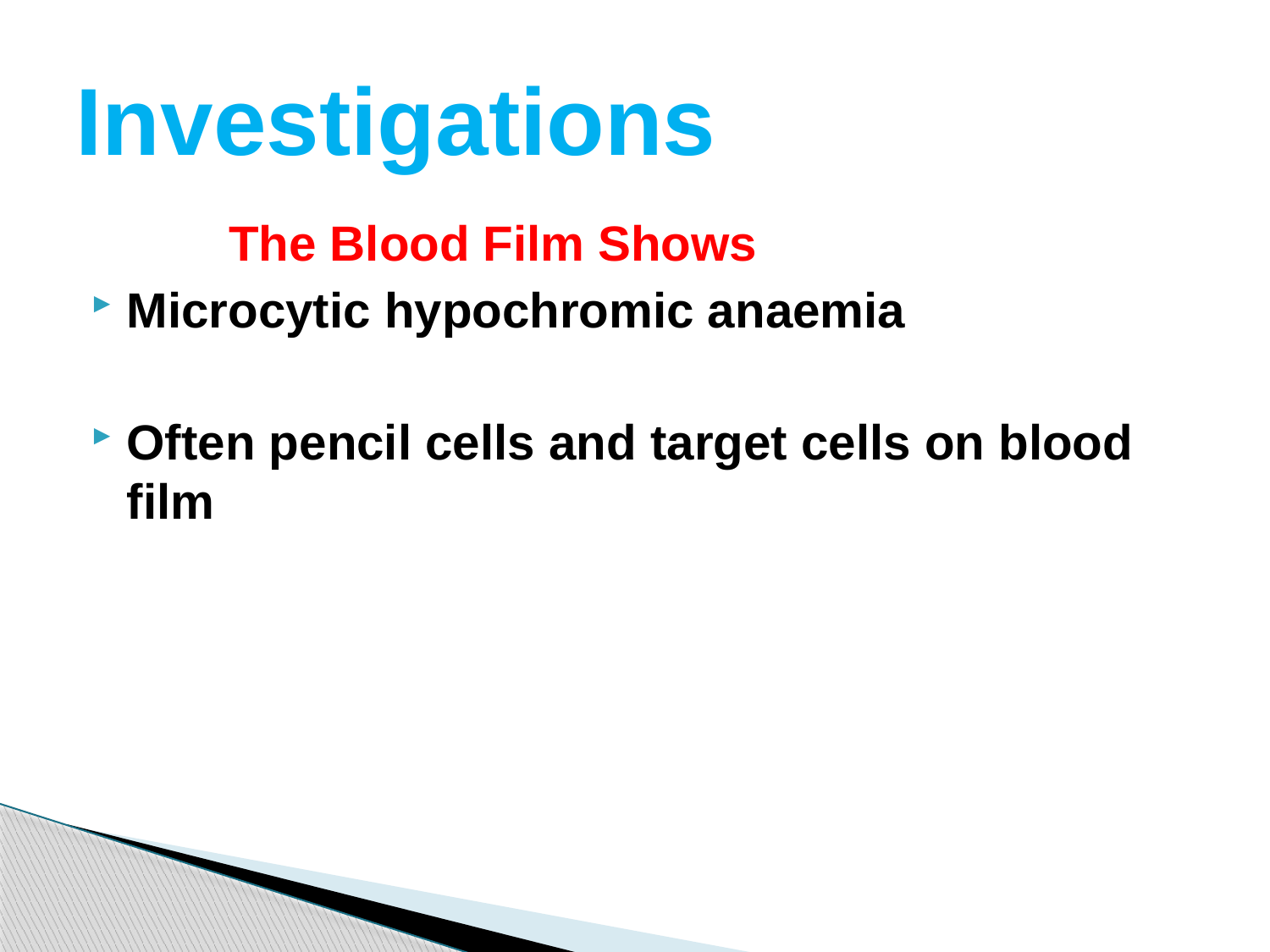

# Investigations
          The Blood Film Shows
Microcytic hypochromic anaemia

Often pencil cells and target cells on blood film